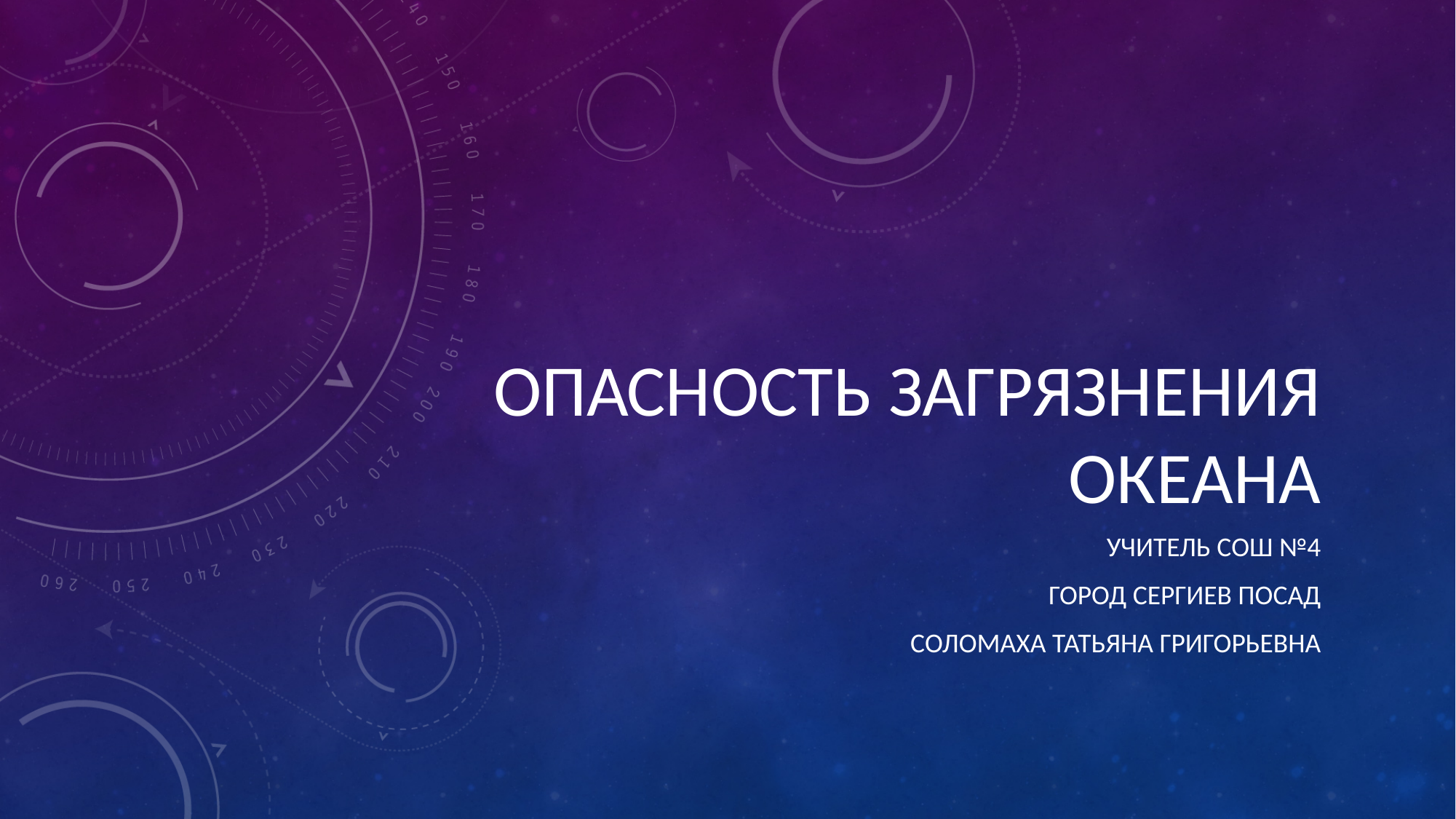

# Опасность загрязнения океана
Учитель СОШ №4
Город Сергиев посад
Соломаха татьяна григорьевна